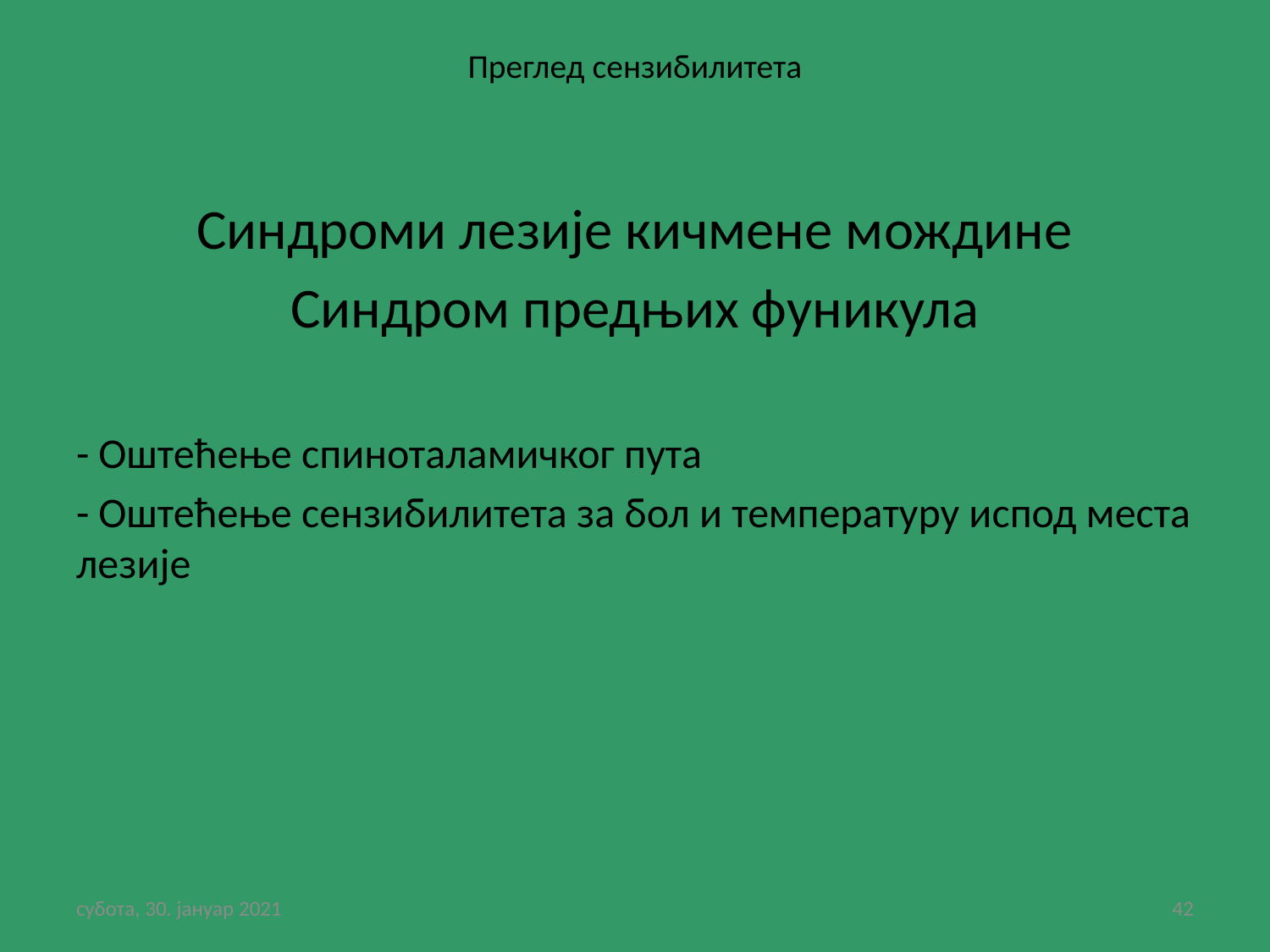

# Преглед сензибилитета
Синдроми лезије кичмене мождине
Синдром предњих фуникула

- Оштећење спиноталамичког пута
- Оштећење сензибилитета за бол и температуру испод места лезије
субота, 30. јануар 2021
42